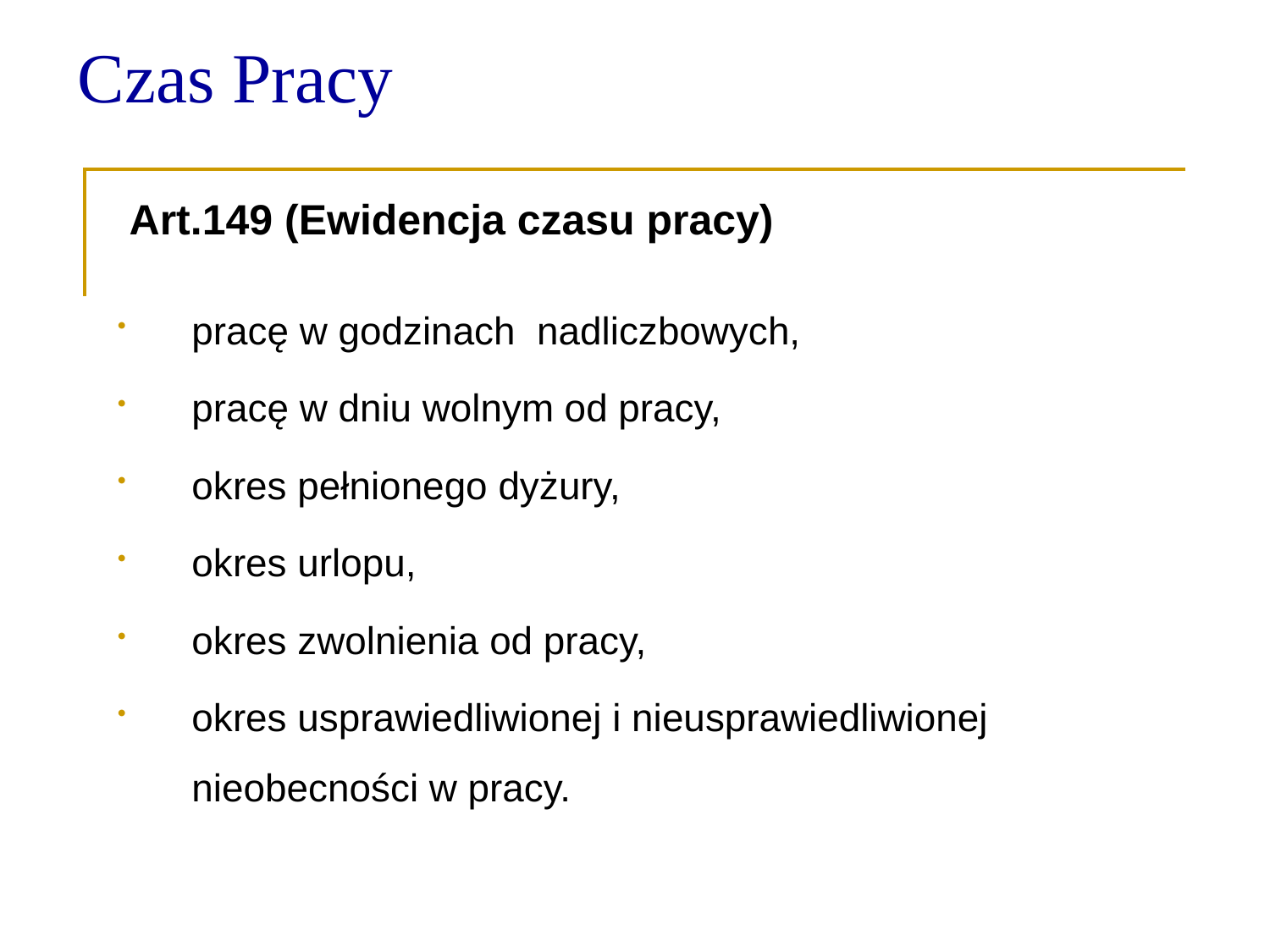

Czas Pracy
 Art.149 (Ewidencja czasu pracy)
pracę w godzinach  nadliczbowych,
pracę w dniu wolnym od pracy,
okres pełnionego dyżury,
okres urlopu,
okres zwolnienia od pracy,
okres usprawiedliwionej i nieusprawiedliwionej nieobecności w pracy.